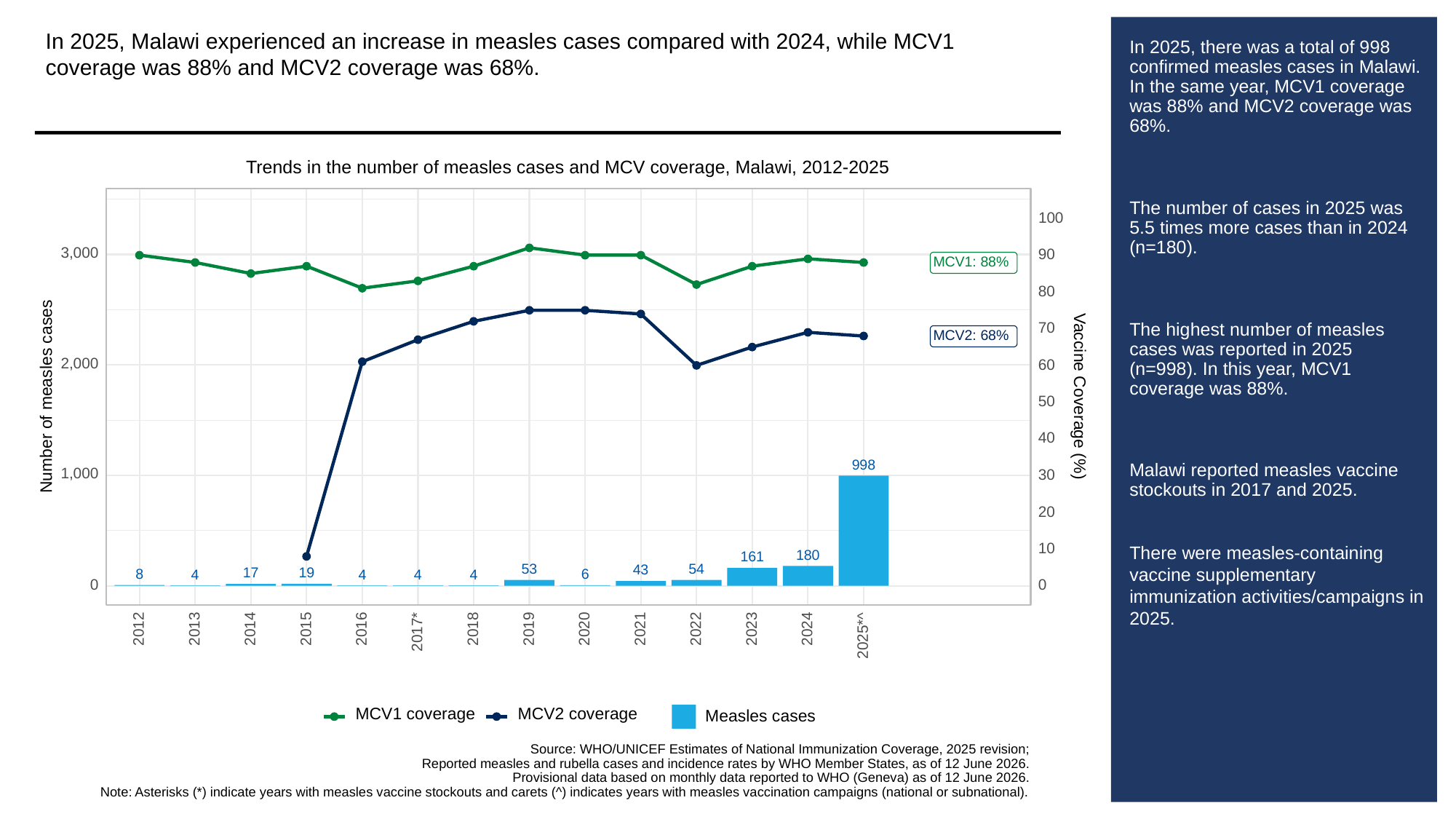

In 2025, Malawi experienced an increase in measles cases compared with 2024, while MCV1 coverage was 88% and MCV2 coverage was 68%.
# In 2025, there was a total of 998 confirmed measles cases in Malawi. In the same year, MCV1 coverage was 88% and MCV2 coverage was 68%.

The number of cases in 2025 was 5.5 times more cases than in 2024 (n=180).

The highest number of measles cases was reported in 2025 (n=998). In this year, MCV1 coverage was 88%.

Malawi reported measles vaccine stockouts in 2017 and 2025.

There were measles-containing vaccine supplementary immunization activities/campaigns in 2025.

Trends in the number of measles cases and MCV coverage, Malawi, 2012-2025

100

3,000

90

MCV1: 88%

80

70

MCV2: 68%

2,000

60

Vaccine Coverage (%)
Number of measles cases
50

40
998
1,000
30

20

10
180
161

54
53
43

19
17
8
6
4
4
4
4

0
0

2013
2023
2012
2014
2015
2016
2018
2019
2020
2021
2022
2024
2017*
2025*^

MCV1 coverage
MCV2 coverage
Measles cases

Source: WHO/UNICEF Estimates of National Immunization Coverage, 2025 revision;
Reported measles and rubella cases and incidence rates by WHO Member States, as of 12 June 2026.
Provisional data based on monthly data reported to WHO (Geneva) as of 12 June 2026.
Note: Asterisks (*) indicate years with measles vaccine stockouts and carets (^) indicates years with measles vaccination campaigns (national or subnational).